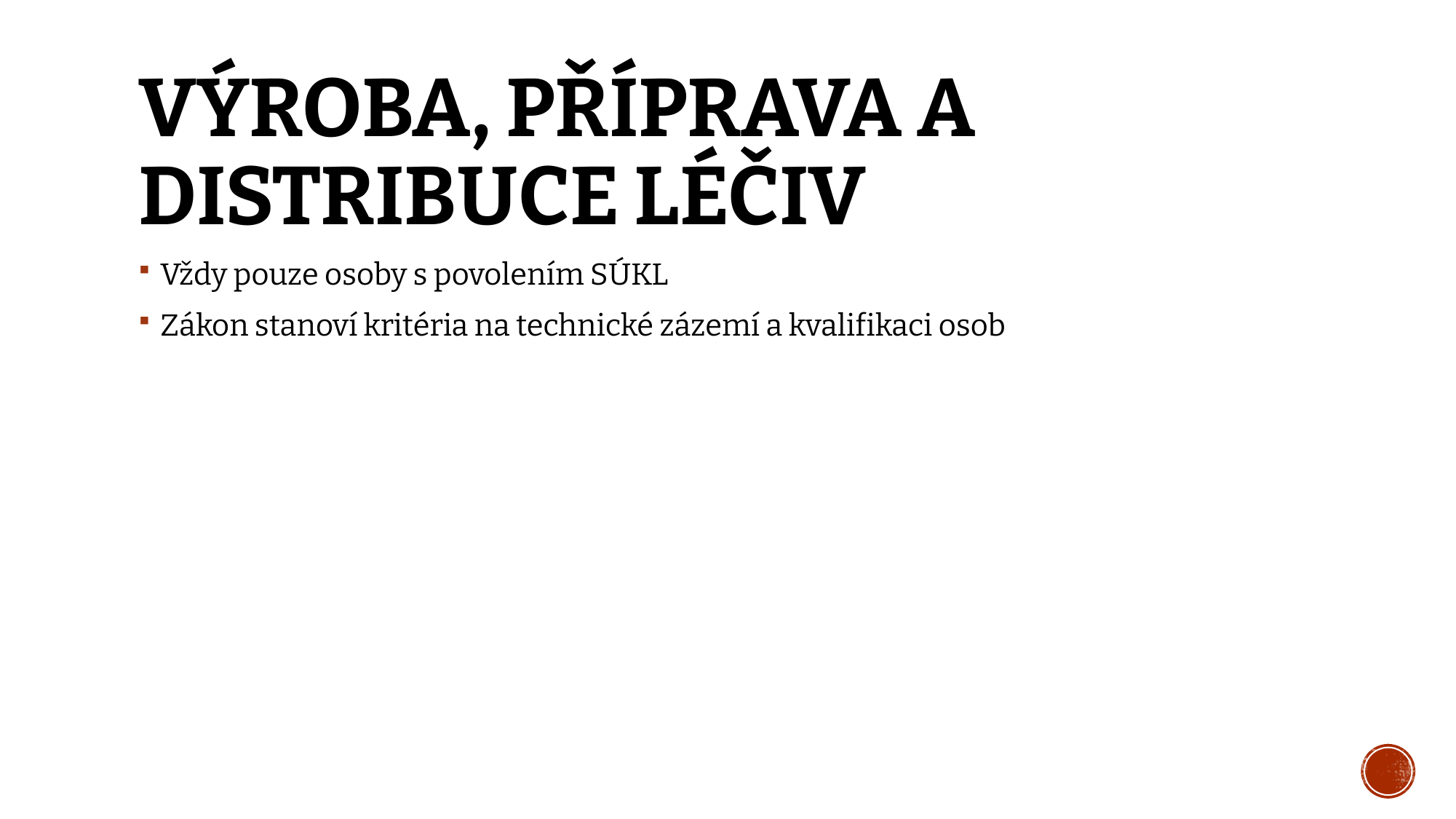

# Výroba, příprava a distribuce léčiv
Vždy pouze osoby s povolením SÚKL
Zákon stanoví kritéria na technické zázemí a kvalifikaci osob